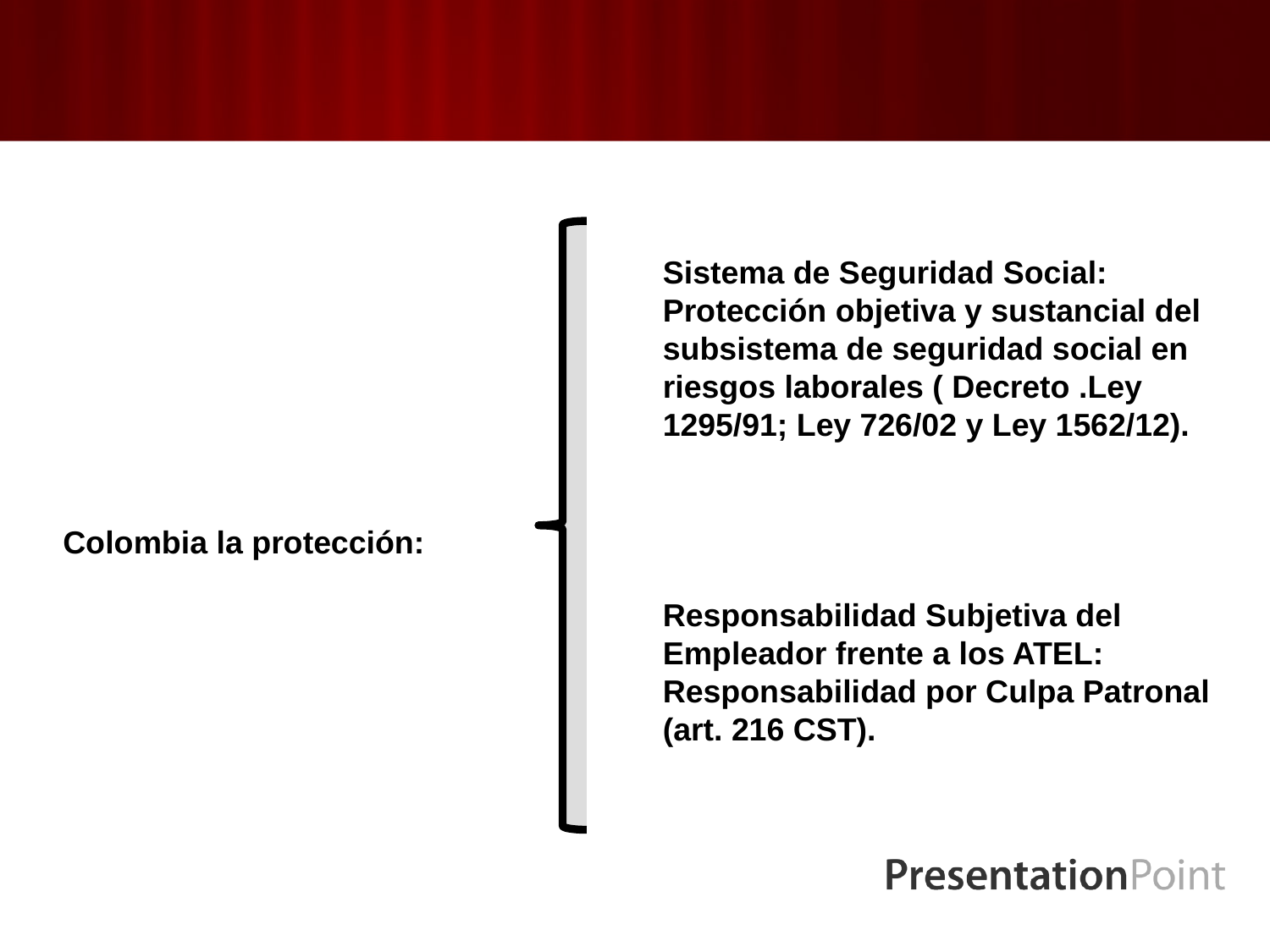

Sistema de Seguridad Social:
Protección objetiva y sustancial del subsistema de seguridad social en riesgos laborales ( Decreto .Ley 1295/91; Ley 726/02 y Ley 1562/12).

Responsabilidad Subjetiva del Empleador frente a los ATEL: Responsabilidad por Culpa Patronal (art. 216 CST).
Colombia la protección: